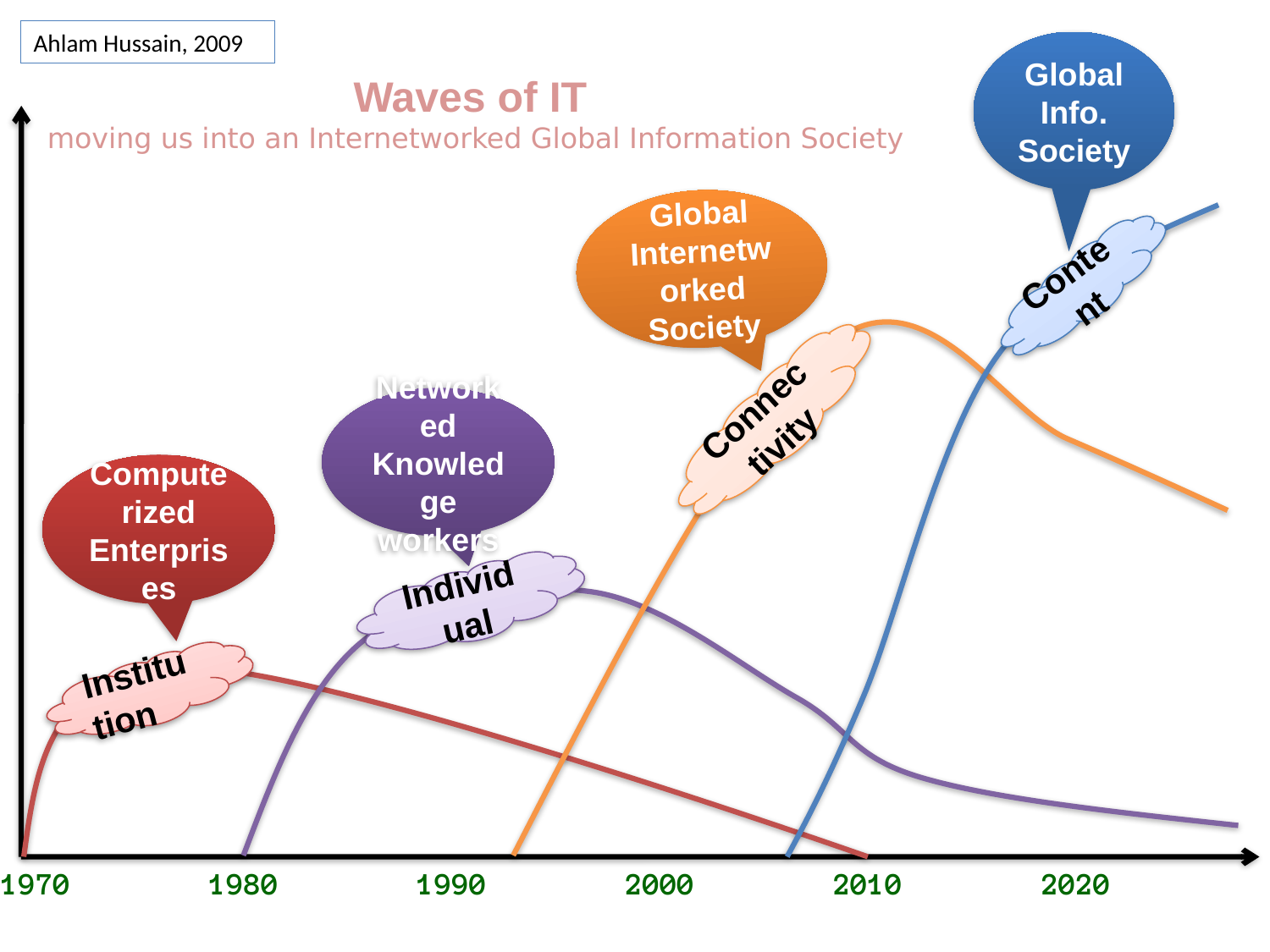

Ahlam Hussain, 2009
Global Info. Society

Content
Waves of IT
moving us into an Internetworked Global Information Society
Global Internetworked Society

Connectivity
Networked Knowledge workers
Individual

Computerized Enterprises
Institution

1970        1980        1990        2000        2010        2020